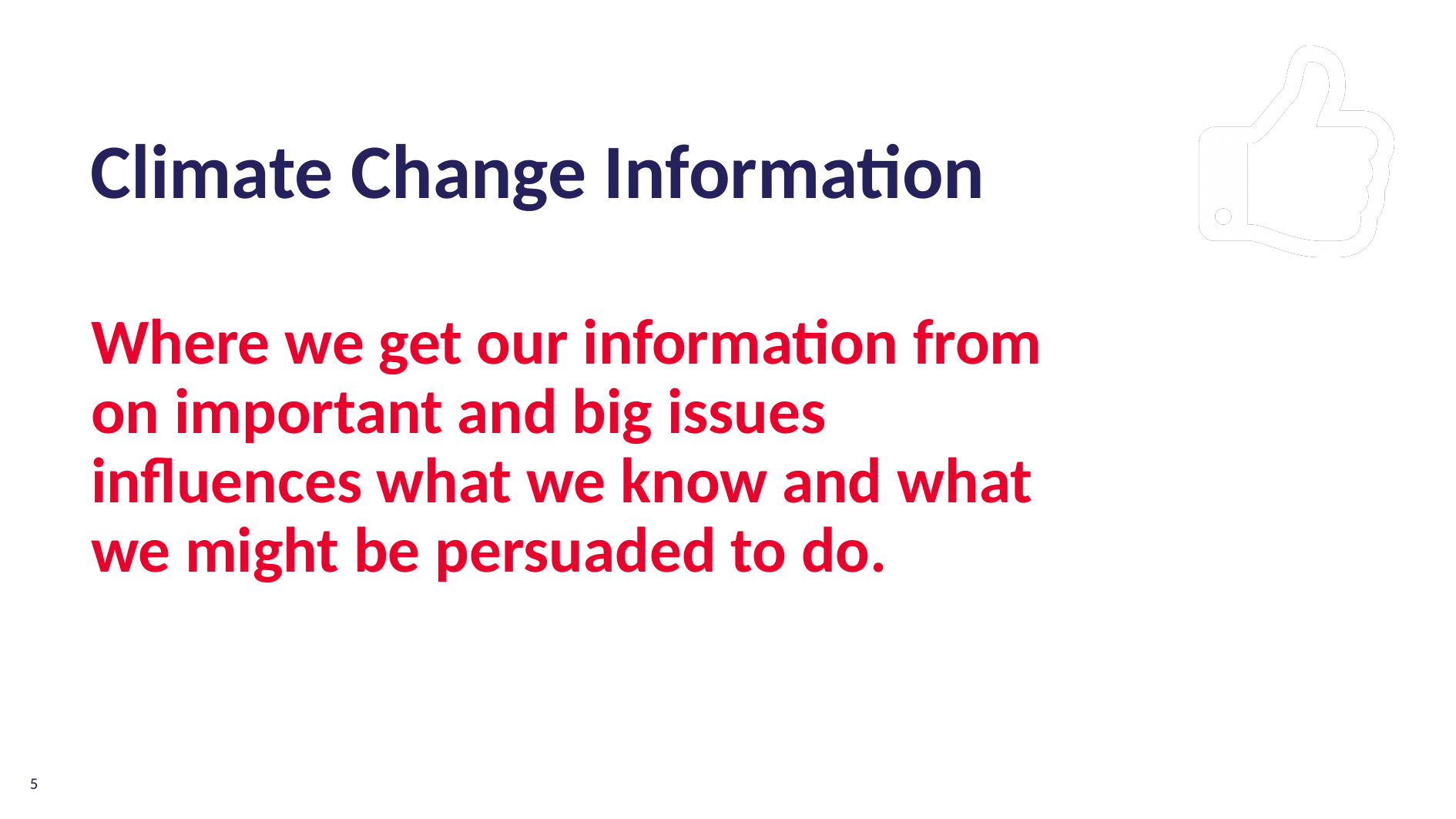

Climate Change Information
Where we get our information from on important and big issues influences what we know and what we might be persuaded to do.
5